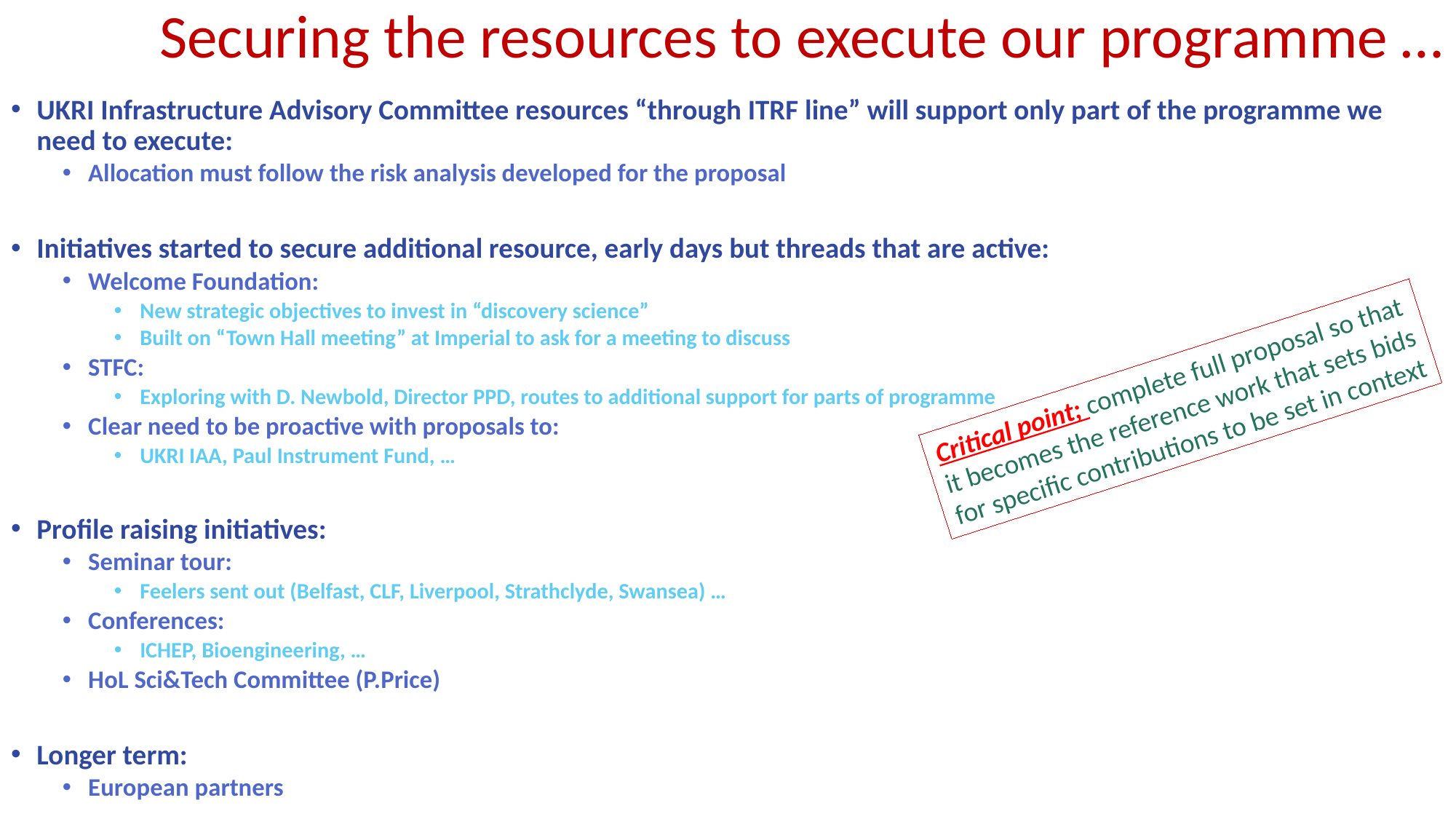

# Securing the resources to execute our programme …
UKRI Infrastructure Advisory Committee resources “through ITRF line” will support only part of the programme we need to execute:
Allocation must follow the risk analysis developed for the proposal

Initiatives started to secure additional resource, early days but threads that are active:
Welcome Foundation:
New strategic objectives to invest in “discovery science”
Built on “Town Hall meeting” at Imperial to ask for a meeting to discuss
STFC:
Exploring with D. Newbold, Director PPD, routes to additional support for parts of programme
Clear need to be proactive with proposals to:
UKRI IAA, Paul Instrument Fund, …

Profile raising initiatives:
Seminar tour:
Feelers sent out (Belfast, CLF, Liverpool, Strathclyde, Swansea) …
Conferences:
ICHEP, Bioengineering, …
HoL Sci&Tech Committee (P.Price)

Longer term:
European partners
Critical point; complete full proposal so that
it becomes the reference work that sets bids
for specific contributions to be set in context